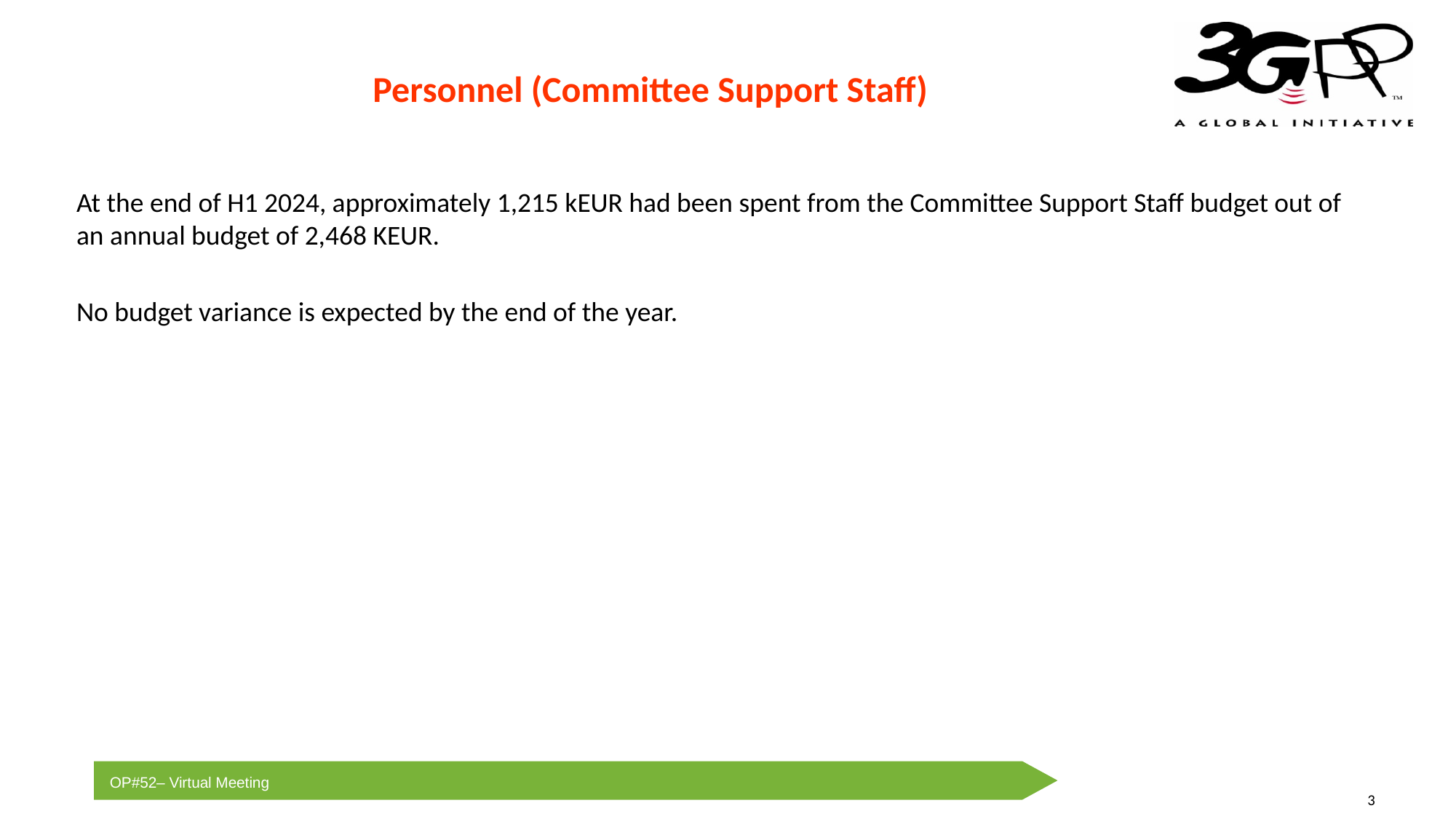

Personnel (Committee Support Staff)

At the end of H1 2024, approximately 1,215 kEUR had been spent from the Committee Support Staff budget out of an annual budget of 2,468 KEUR.

No budget variance is expected by the end of the year.